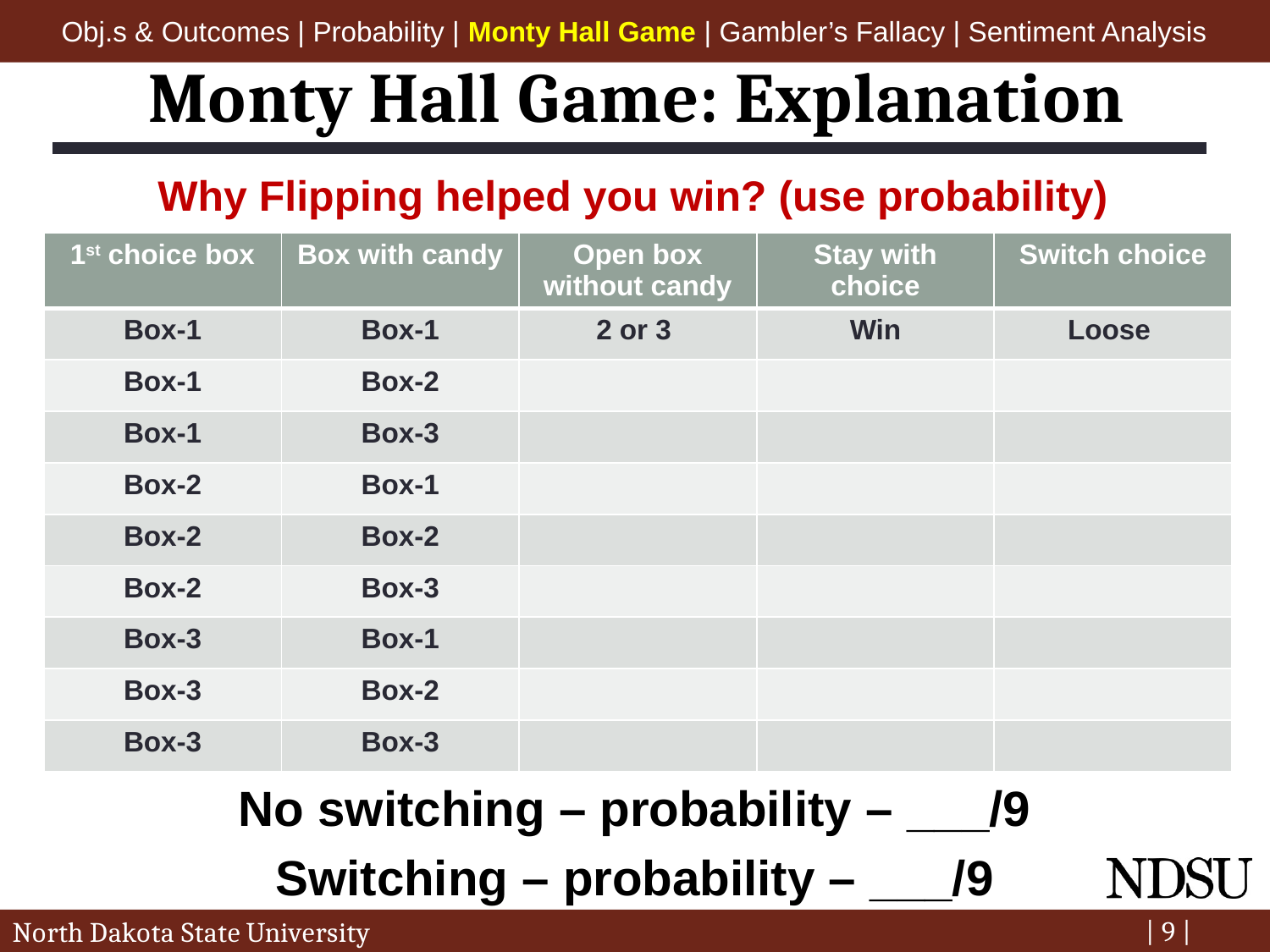

Obj.s & Outcomes | Probability | Monty Hall Game | Gambler’s Fallacy | Sentiment Analysis
Monty Hall Game: Explanation
Why Flipping helped you win? (use probability)

S
| 1st choice box | Box with candy | Open box without candy | Stay with choice | Switch choice |
| --- | --- | --- | --- | --- |
| Box-1 | Box-1 | 2 or 3 | Win | Loose |
| Box-1 | Box-2 |  |  |  |
| Box-1 | Box-3 |  |  |  |
| Box-2 | Box-1 |  |  |  |
| Box-2 | Box-2 |  |  |  |
| Box-2 | Box-3 |  |  |  |
| Box-3 | Box-1 |  |  |  |
| Box-3 | Box-2 |  |  |  |
| Box-3 | Box-3 |  |  |  |

No switching – probability – ___/9
Switching – probability – ___/9